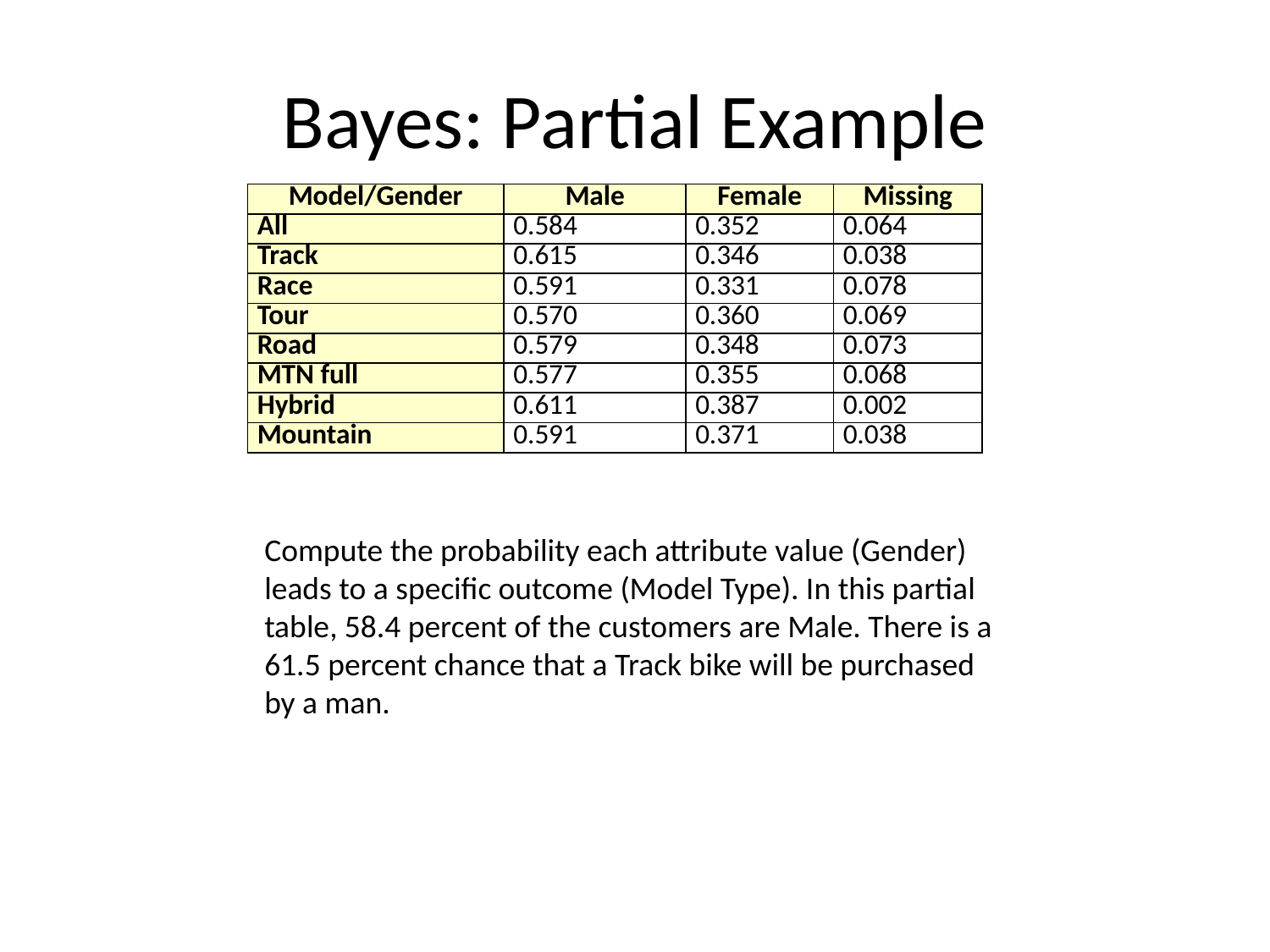

# Bayes: Partial Example
| Model/Gender | Male | Female | Missing |
| --- | --- | --- | --- |
| All | 0.584 | 0.352 | 0.064 |
| Track | 0.615 | 0.346 | 0.038 |
| Race | 0.591 | 0.331 | 0.078 |
| Tour | 0.570 | 0.360 | 0.069 |
| Road | 0.579 | 0.348 | 0.073 |
| MTN full | 0.577 | 0.355 | 0.068 |
| Hybrid | 0.611 | 0.387 | 0.002 |
| Mountain | 0.591 | 0.371 | 0.038 |
Compute the probability each attribute value (Gender) leads to a specific outcome (Model Type). In this partial table, 58.4 percent of the customers are Male. There is a 61.5 percent chance that a Track bike will be purchased by a man.